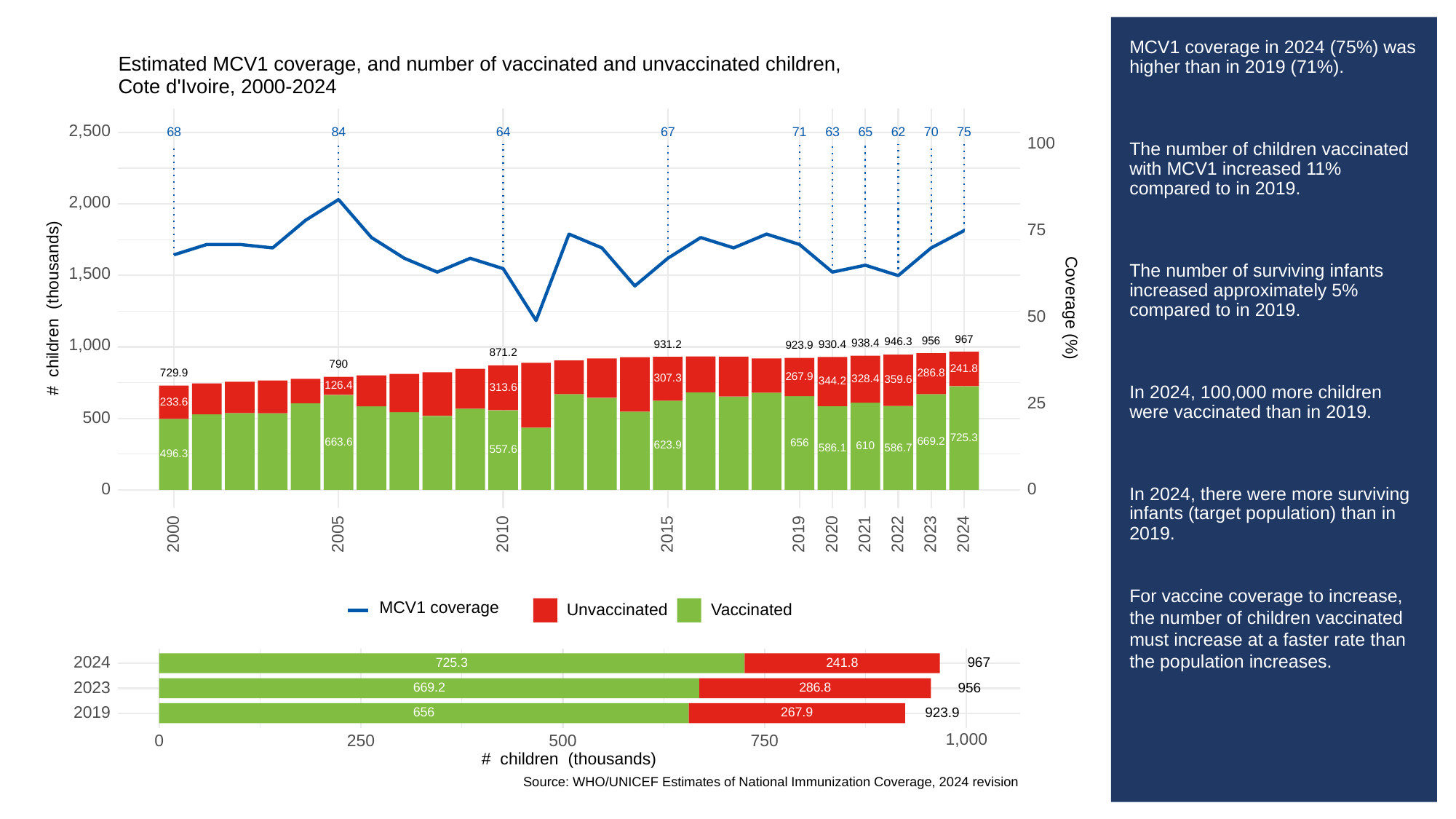

# MCV1 coverage in 2024 (75%) was higher than in 2019 (71%).

The number of children vaccinated with MCV1 increased 11% compared to in 2019.

The number of surviving infants increased approximately 5% compared to in 2019.

In 2024, 100,000 more children were vaccinated than in 2019.

In 2024, there were more surviving infants (target population) than in 2019.

For vaccine coverage to increase, the number of children vaccinated must increase at a faster rate than the population increases.

Estimated MCV1 coverage, and number of vaccinated and unvaccinated children,
Cote d'Ivoire, 2000-2024

2,500
63
68
84
64
67
65
62
70
71
75

100

2,000

75

1,500

#  children  (thousands)
Coverage (%)
50

967
956
946.3
1,000
938.4
931.2
930.4
923.9

871.2

790

241.8

729.9
286.8

267.9

307.3
328.4

359.6

344.2

126.4

313.6

25

233.6

500

725.3
669.2
663.6
656
623.9
610
586.7
586.1
557.6
496.3

0
0

2023
2000
2005
2010
2015
2019
2020
2021
2022
2024

MCV1 coverage
Unvaccinated
Vaccinated

2024
967
725.3
241.8

2023
956
669.2
286.8

2019
923.9
656
267.9

1,000
0
250
500
750
#  children  (thousands)
Source: WHO/UNICEF Estimates of National Immunization Coverage, 2024 revision